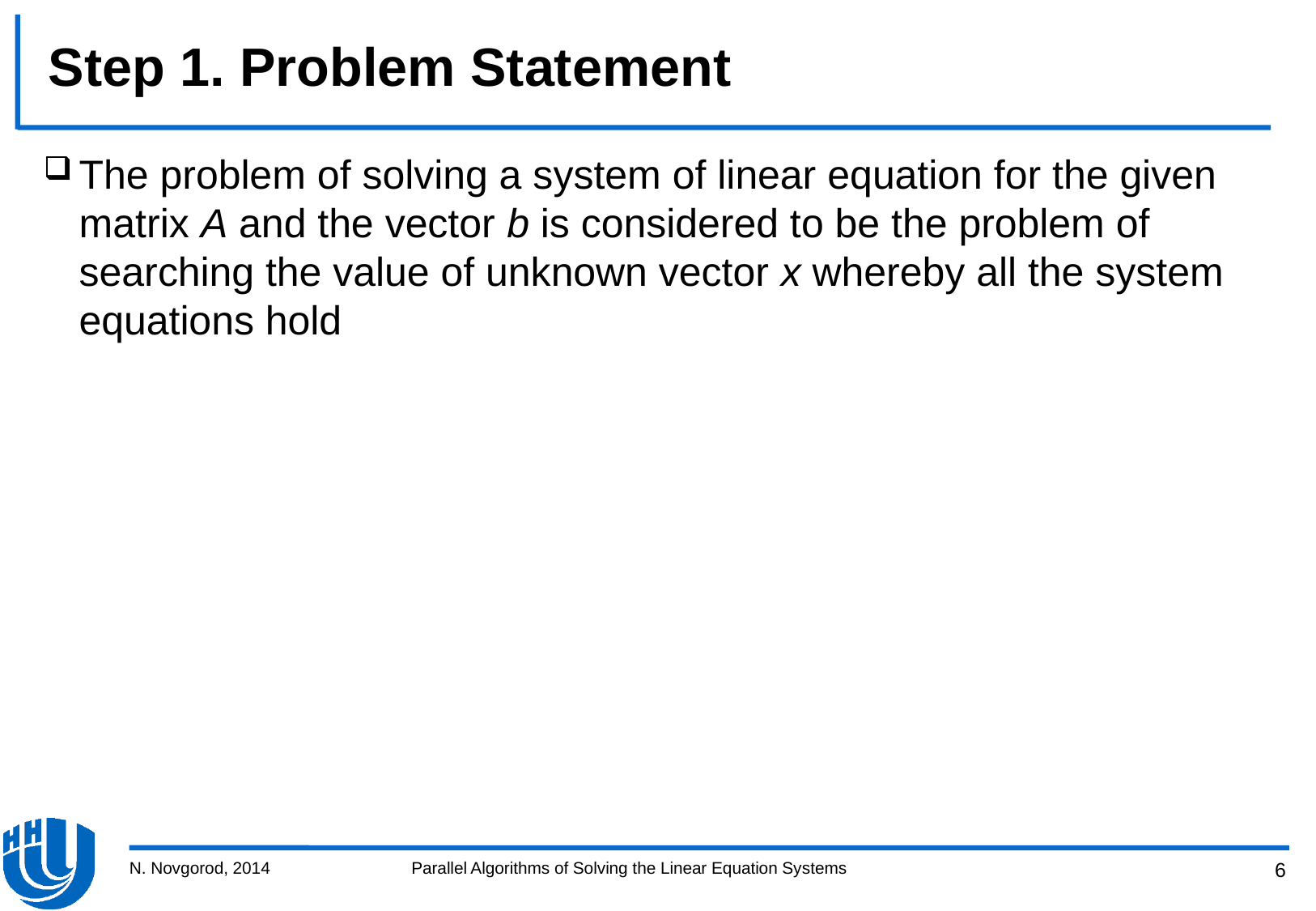

# Step 1. Problem Statement
The problem of solving a system of linear equation for the given matrix A and the vector b is considered to be the problem of searching the value of unknown vector x whereby all the system equations hold
N. Novgorod, 2014
Parallel Algorithms of Solving the Linear Equation Systems
6